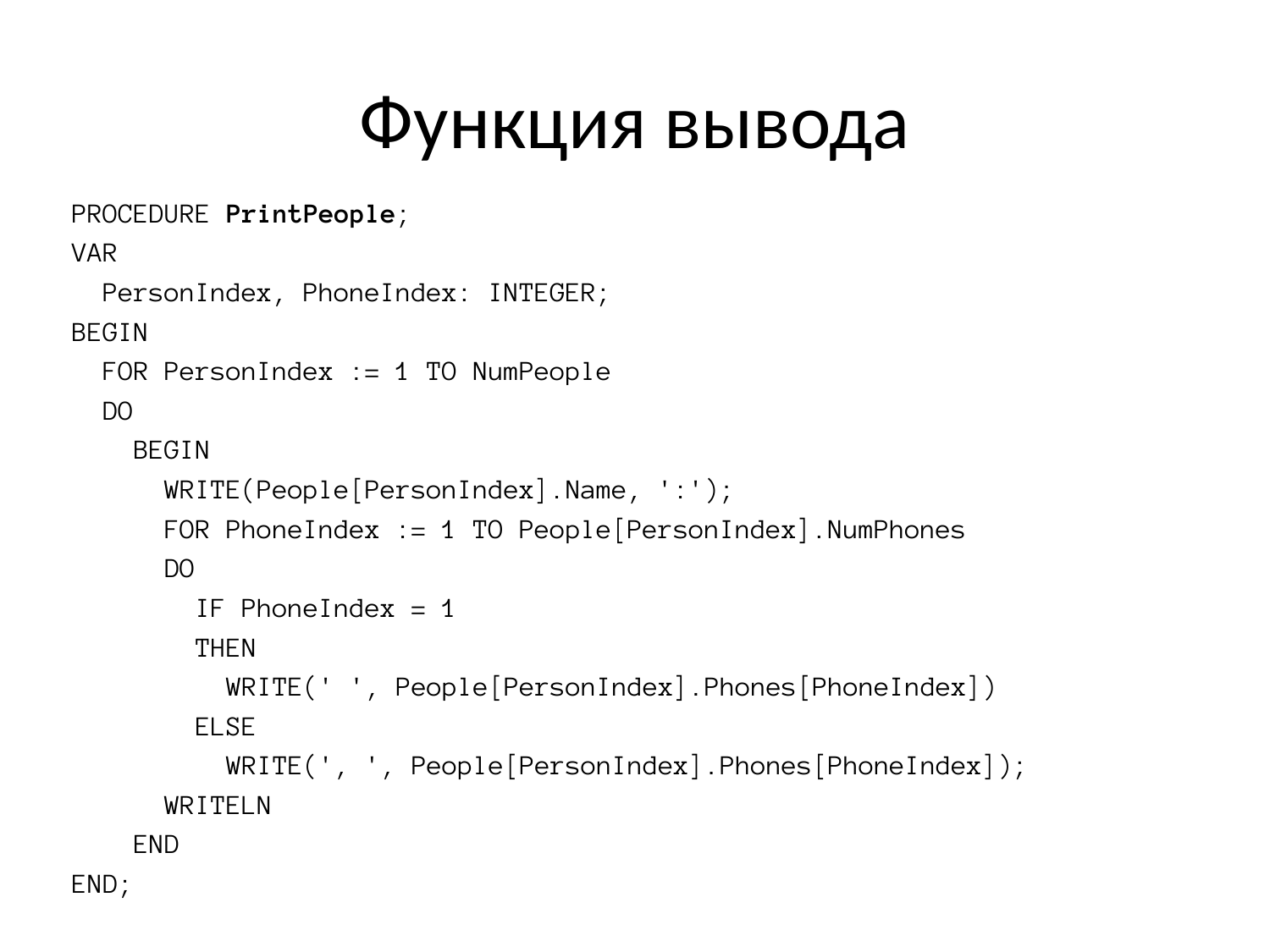

# Функция вывода
PROCEDURE PrintPeople;
VAR
  PersonIndex, PhoneIndex: INTEGER;
BEGIN
  FOR PersonIndex := 1 TO NumPeople
  DO
    BEGIN
      WRITE(People[PersonIndex].Name, ':');
      FOR PhoneIndex := 1 TO People[PersonIndex].NumPhones
      DO
        IF PhoneIndex = 1
        THEN
          WRITE(' ', People[PersonIndex].Phones[PhoneIndex])
        ELSE
          WRITE(', ', People[PersonIndex].Phones[PhoneIndex]);
      WRITELN
    END
END;